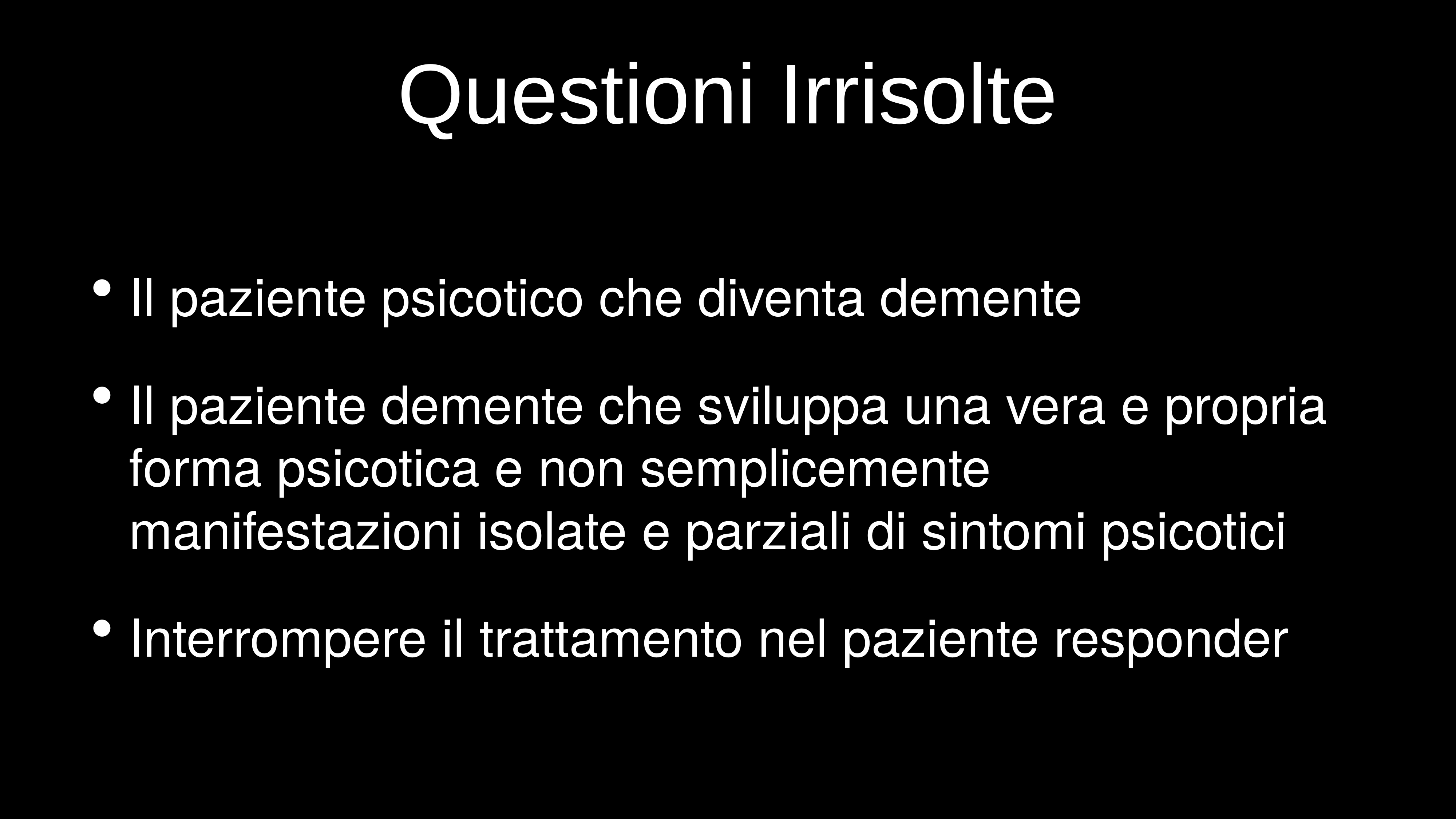

# Questioni Irrisolte
Il paziente psicotico che diventa demente
Il paziente demente che sviluppa una vera e propria forma psicotica e non semplicemente manifestazioni isolate e parziali di sintomi psicotici
Interrompere il trattamento nel paziente responder